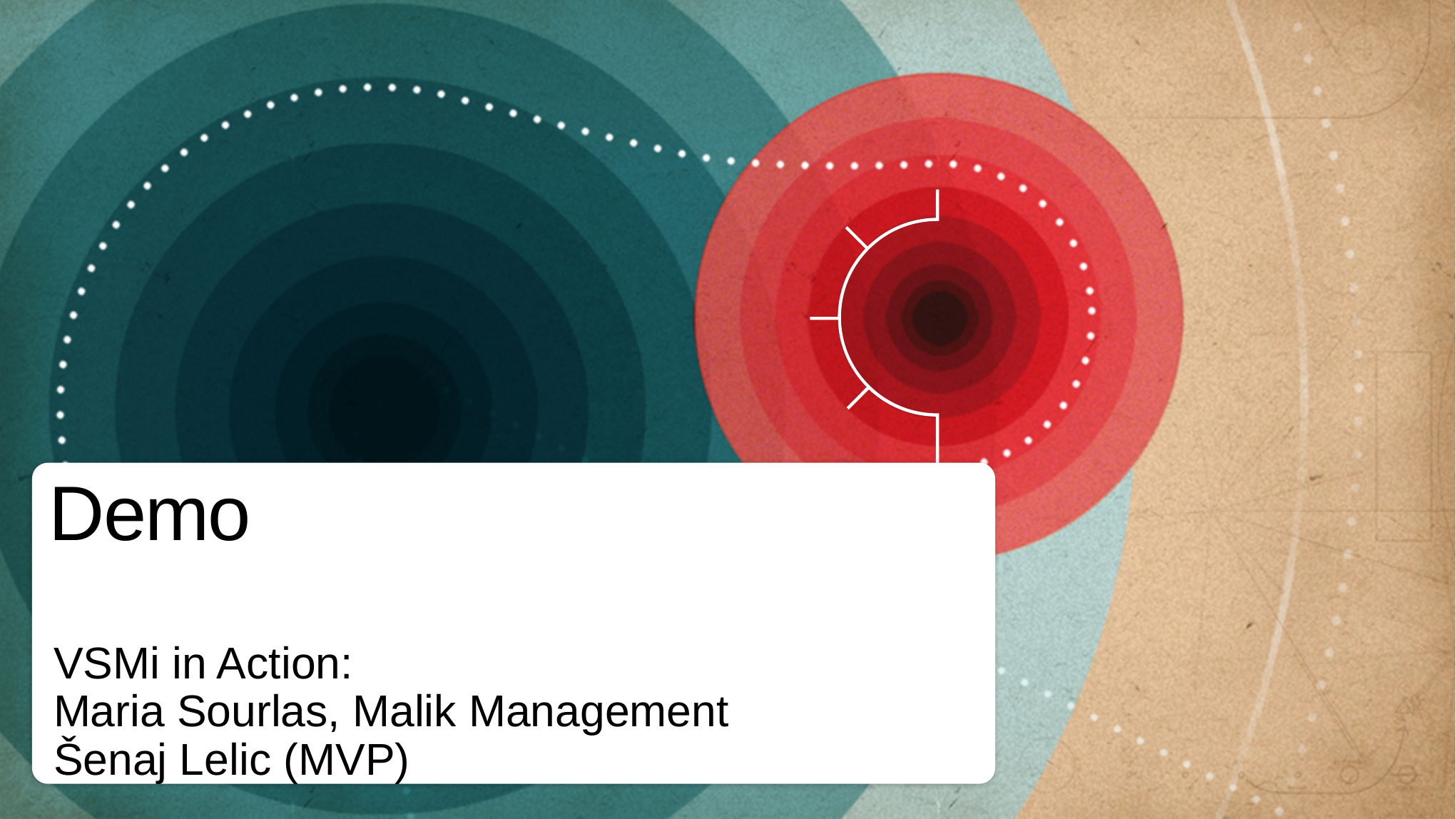

# Demo
VSMi in Action:
Maria Sourlas, Malik Management
Šenaj Lelic (MVP)